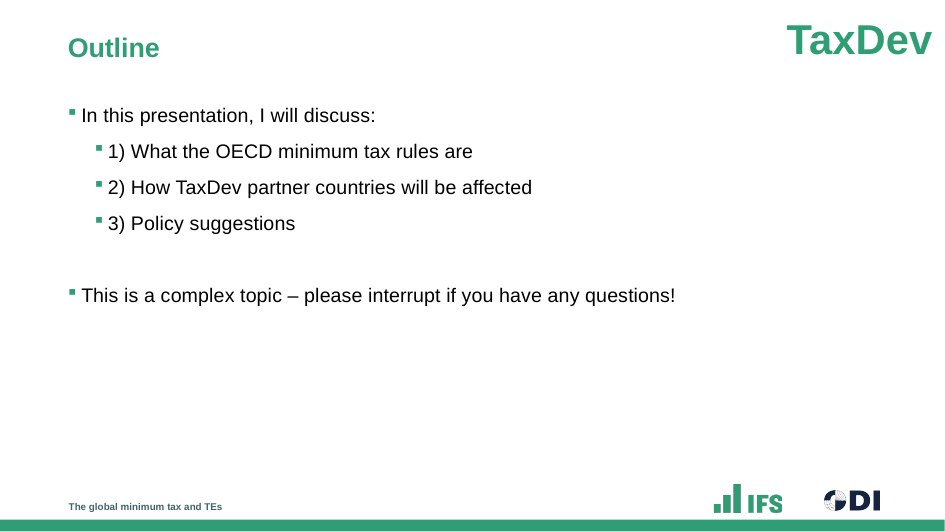

# Outline
In this presentation, I will discuss:
1) What the OECD minimum tax rules are
2) How TaxDev partner countries will be affected
3) Policy suggestions

This is a complex topic – please interrupt if you have any questions!

The global minimum tax and TEs